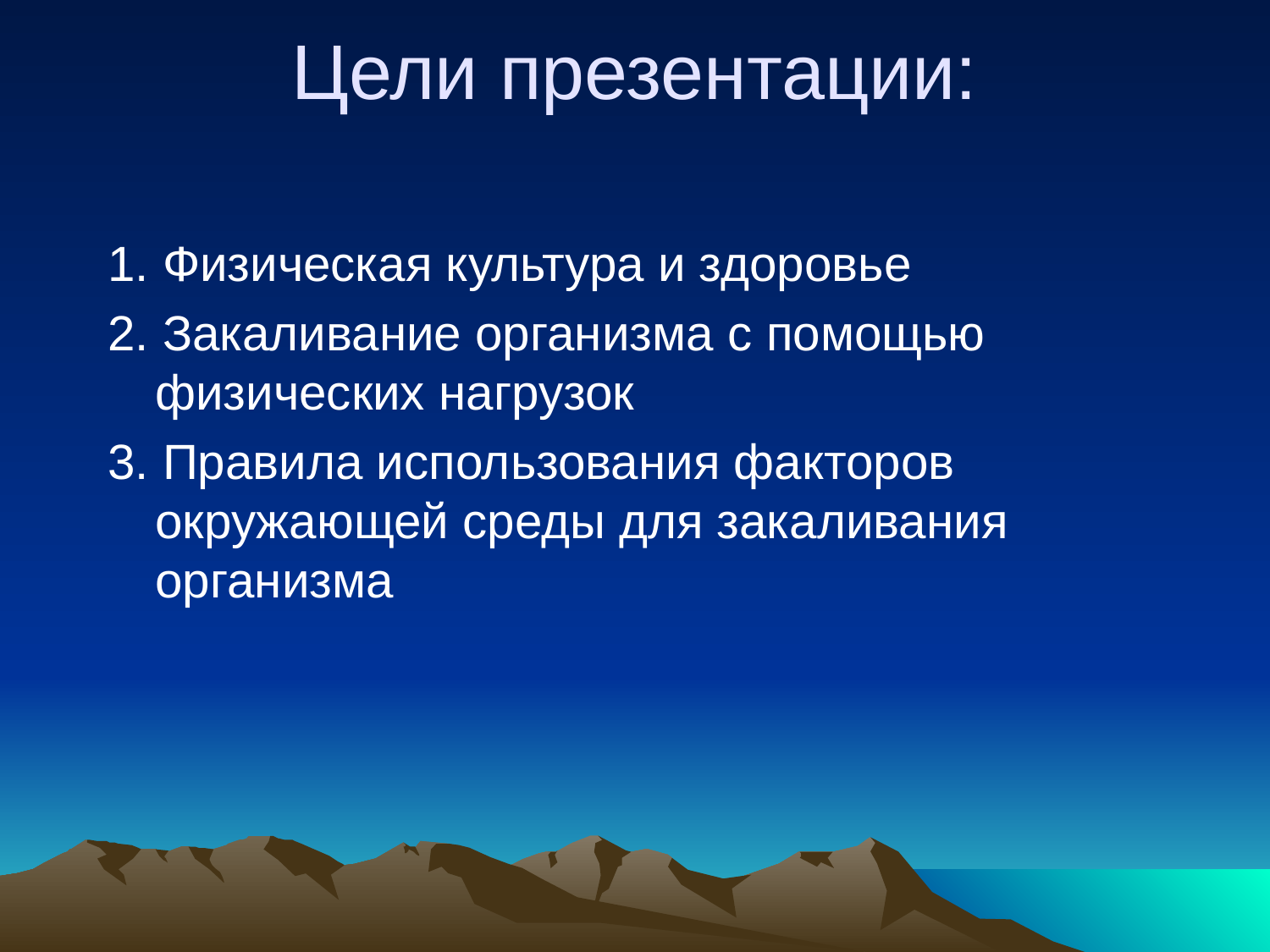

# Цели презентации:
1. Физическая культура и здоровье
2. Закаливание организма с помощью физических нагрузок
3. Правила использования факторов окружающей среды для закаливания организма